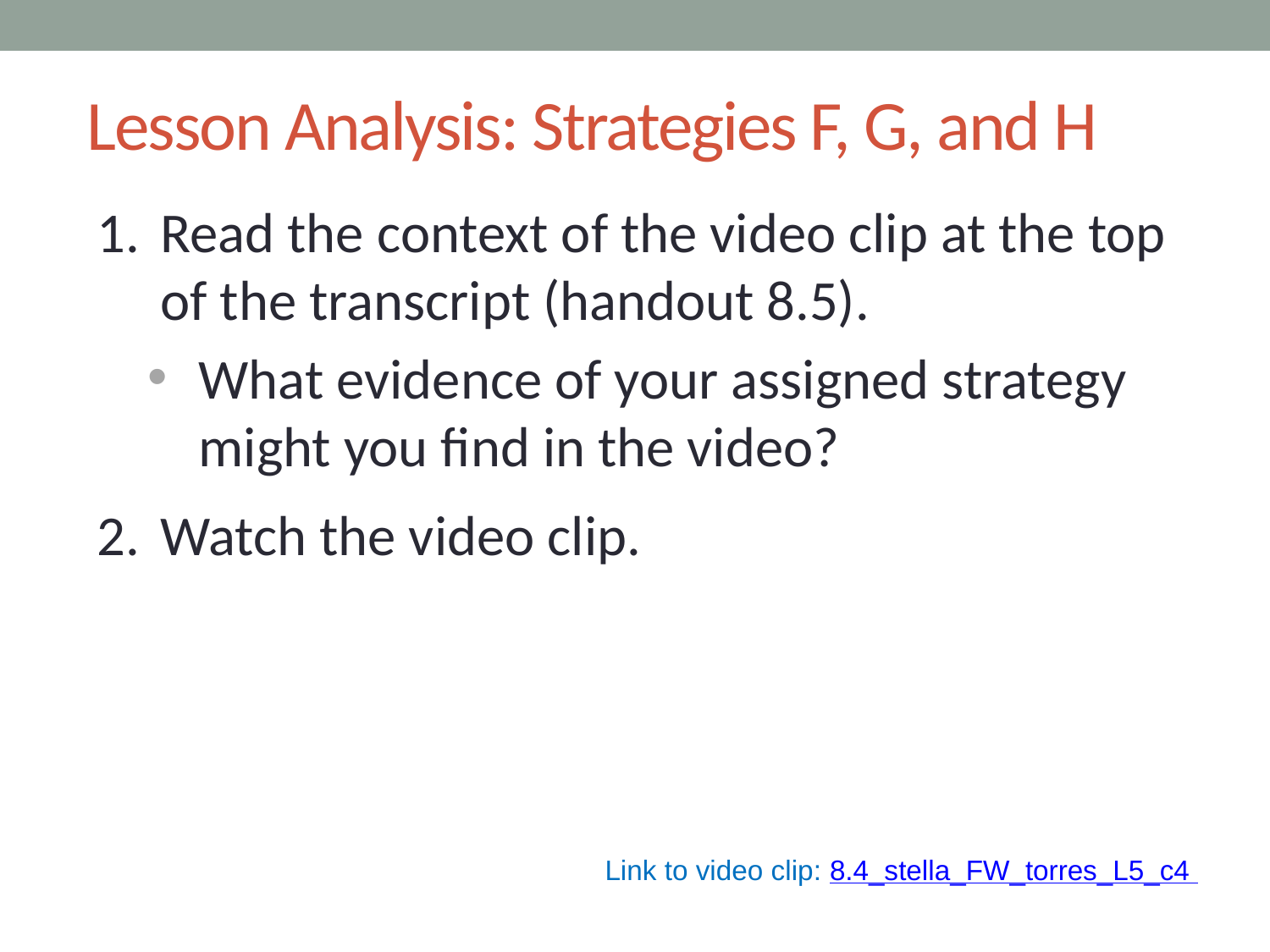

# Lesson Analysis: Strategies F, G, and H
Read the context of the video clip at the top of the transcript (handout 8.5).
What evidence of your assigned strategy might you find in the video?
Watch the video clip.
Link to video clip: 8.4_stella_FW_torres_L5_c4